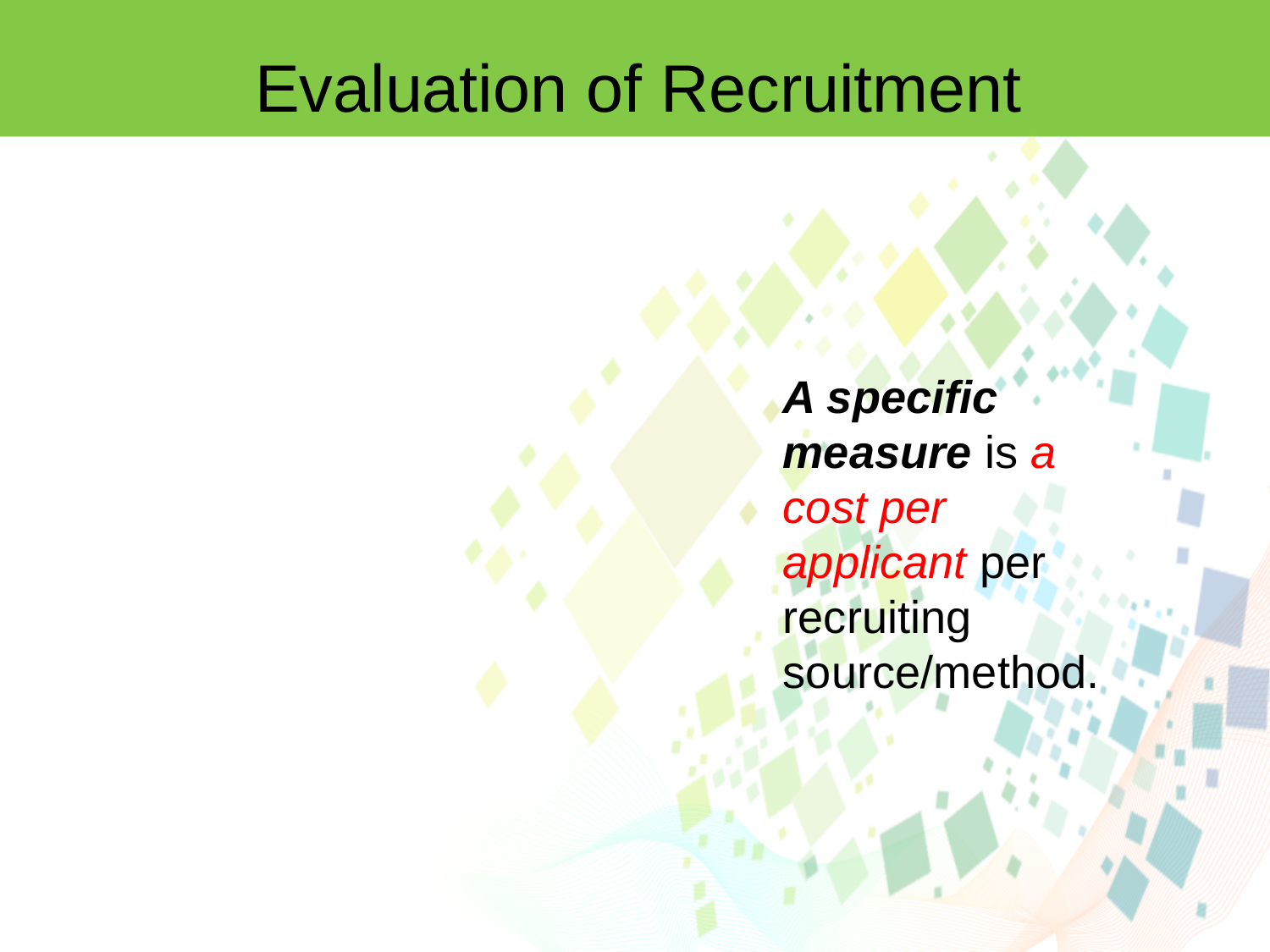

Evaluation of Recruitment
A specific measure is a cost per applicant per recruiting source/method.